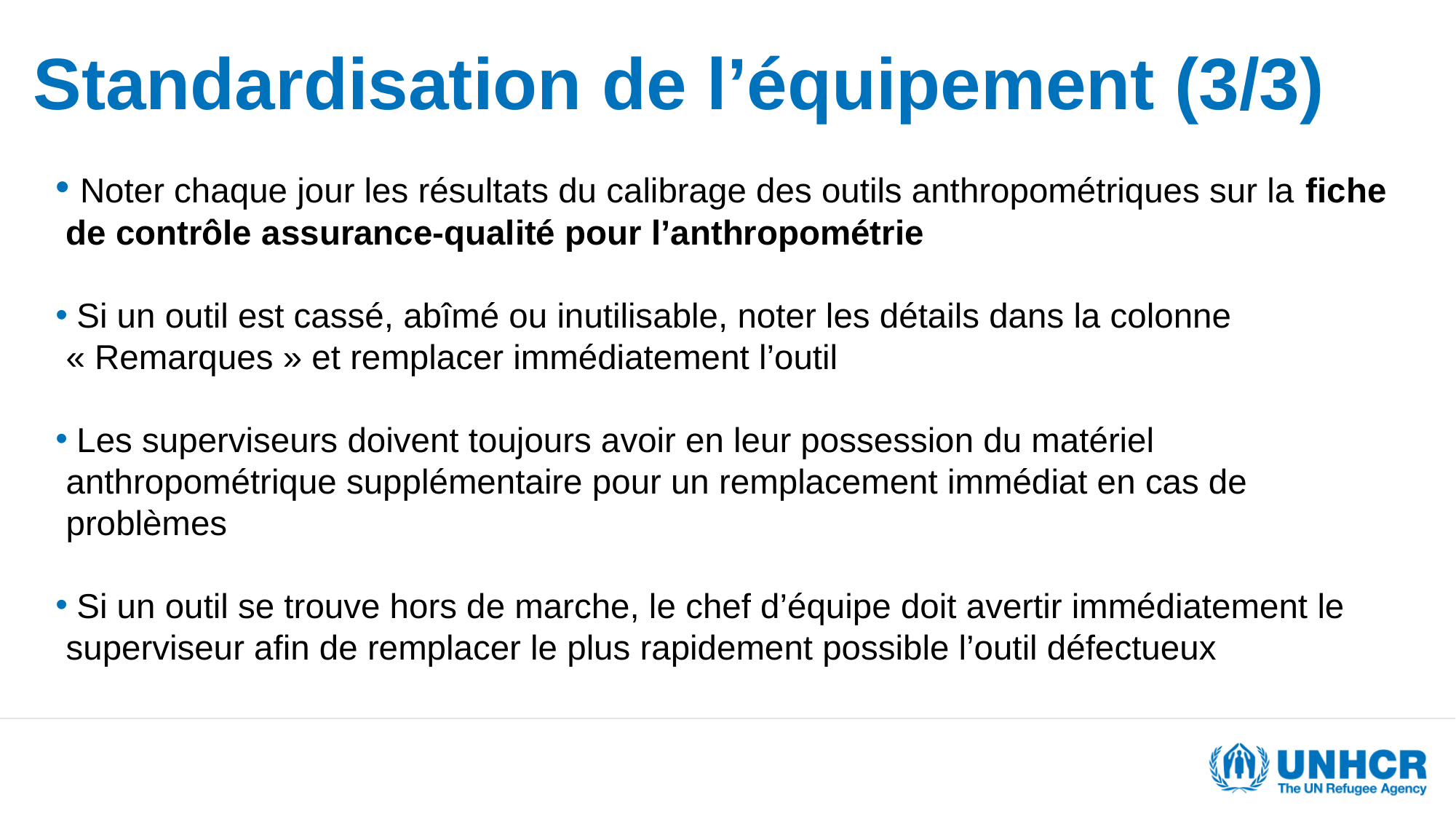

# Standardisation de l’équipement (3/3)
 Noter chaque jour les résultats du calibrage des outils anthropométriques sur la fiche de contrôle assurance-qualité pour l’anthropométrie

 Si un outil est cassé, abîmé ou inutilisable, noter les détails dans la colonne « Remarques » et remplacer immédiatement l’outil

 Les superviseurs doivent toujours avoir en leur possession du matériel anthropométrique supplémentaire pour un remplacement immédiat en cas de problèmes

 Si un outil se trouve hors de marche, le chef d’équipe doit avertir immédiatement le superviseur afin de remplacer le plus rapidement possible l’outil défectueux